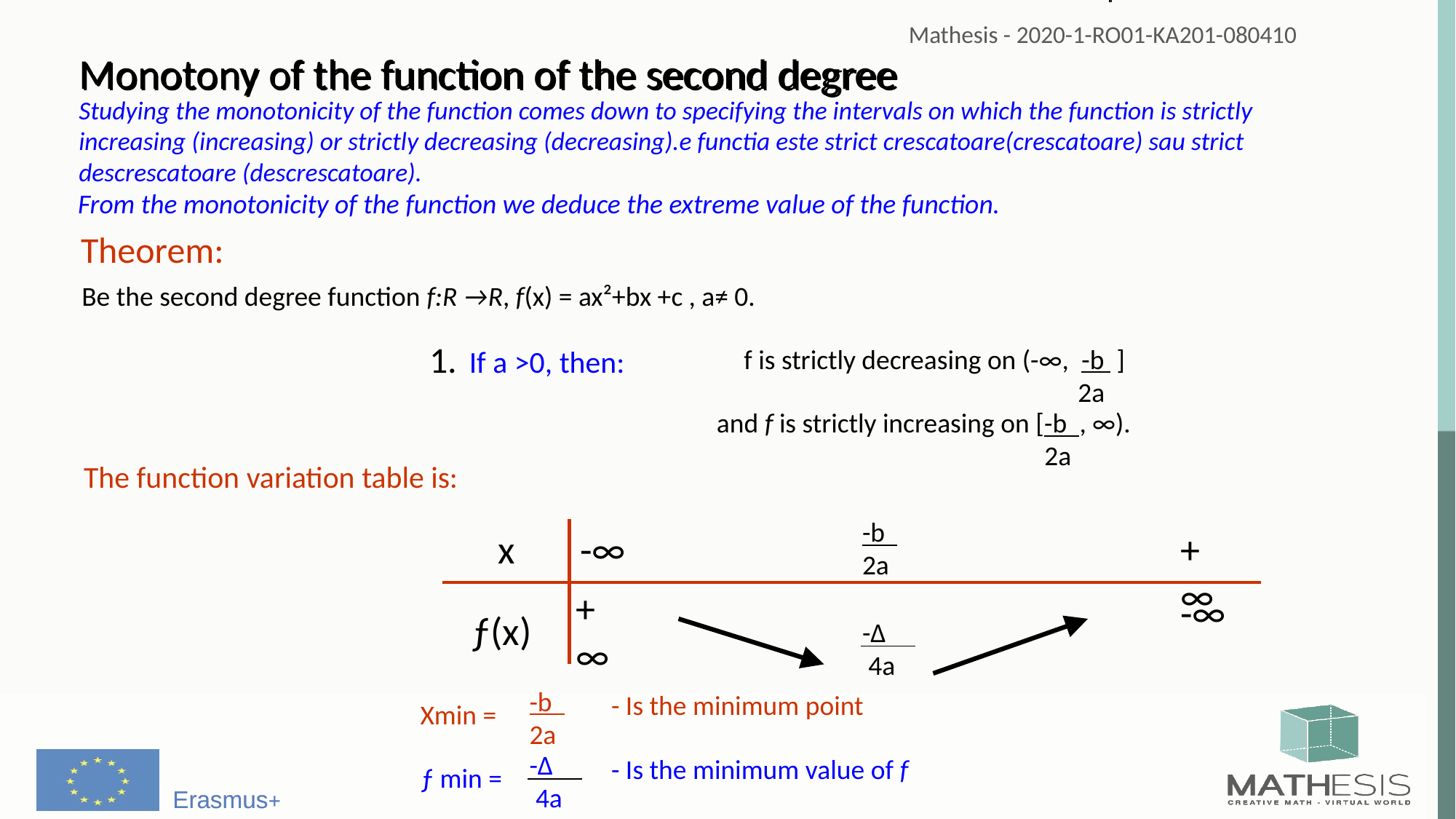

Monotony of the function of the second degree
Studying the monotonicity of the function comes down to specifying the intervals on which the function is strictly increasing (increasing) or strictly decreasing (decreasing).e functia este strict crescatoare(crescatoare) sau strict descrescatoare (descrescatoare).
From the monotonicity of the function we deduce the extreme value of the function.
Theorem:
Be the second degree function f:R →R, f(x) = ax²+bx +c , a≠ 0.
1.  If a >0, then:
f is strictly decreasing on (-∞,  -b  ]
                                                      2a
and f is strictly increasing on [-b  , ∞).
                                                     2a
The function variation table is:
-b  
2a
x
-∞
+∞
+∞
-∞
ƒ(x)
-Δ
 4a
-b  
2a
- Is the minimum point
Xmin =
-Δ
 4a
- Is the minimum value of f
ƒ min =